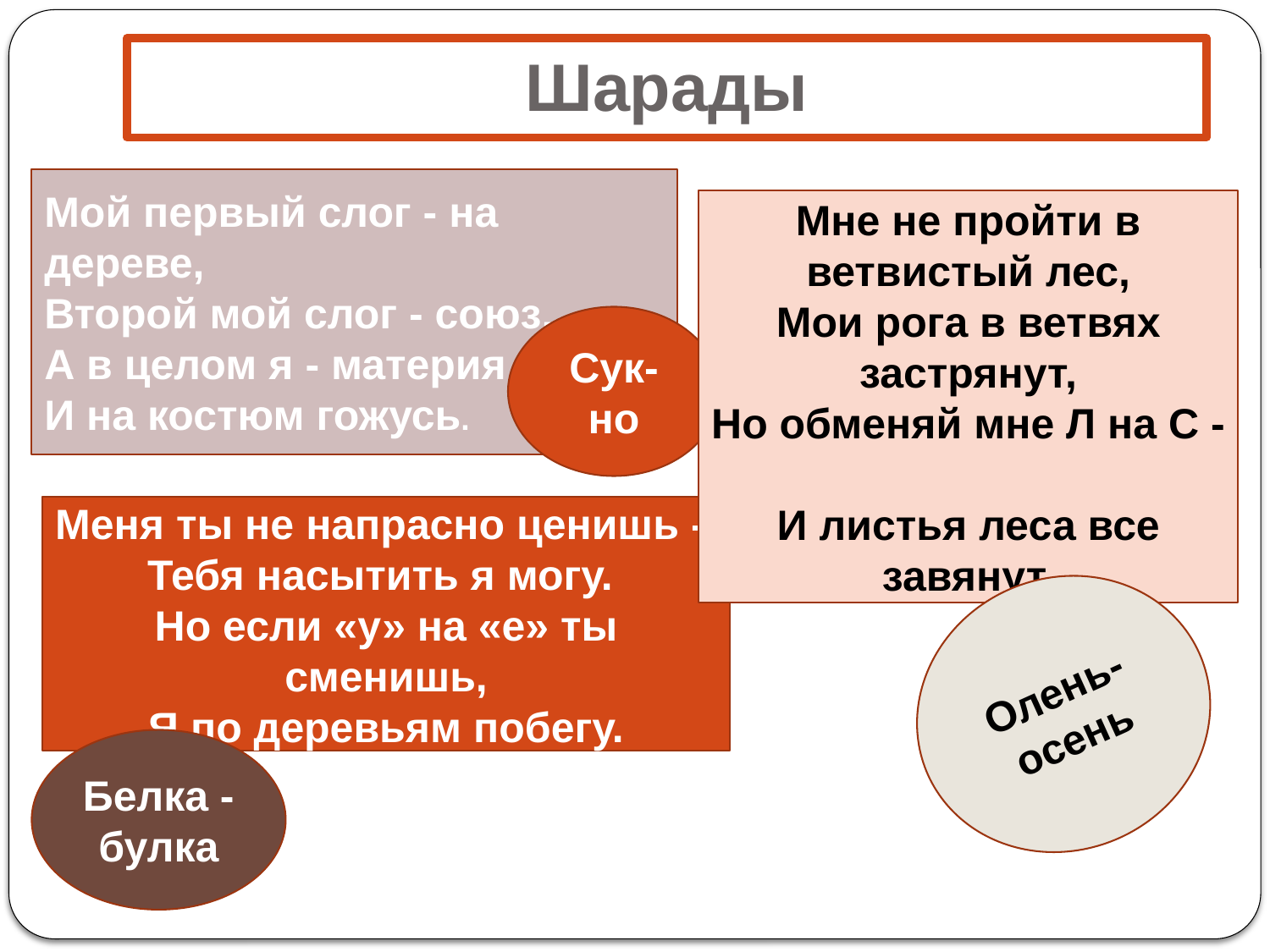

# Шарады
Мой первый слог - на дереве,
Второй мой слог - союз.
А в целом я - материя
И на костюм гожусь.
Мне не пройти в ветвистый лес,
Мои рога в ветвях застрянут,
Но обменяй мне Л на С -
И листья леса все завянут.
Сук-но
Меня ты не напрасно ценишь -
Тебя насытить я могу.
Но если «у» на «е» ты сменишь,
Я по деревьям побегу.
Олень-осень
Белка - булка